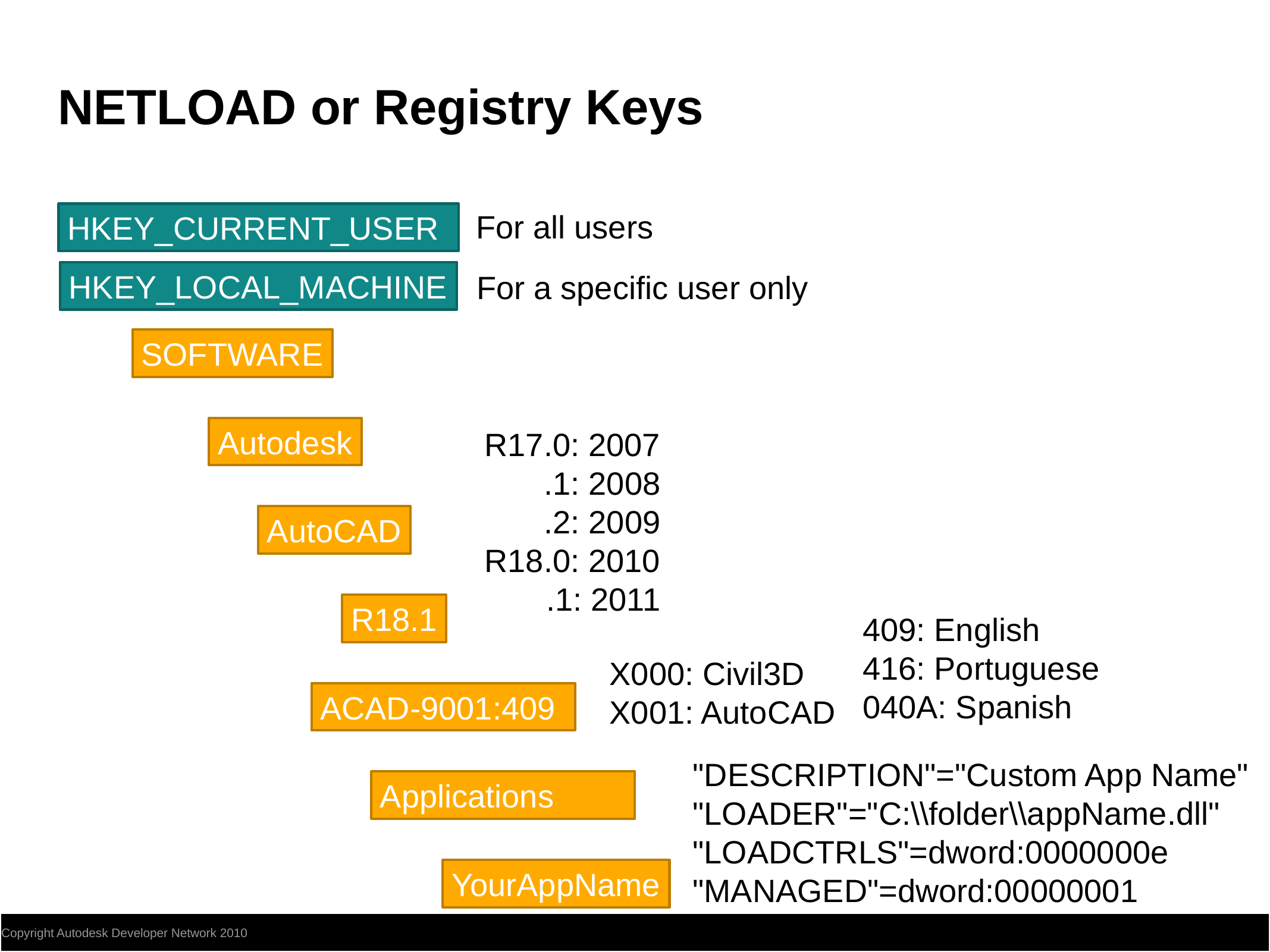

# NETLOAD or Registry Keys
For all users
HKEY_CURRENT_USER
HKEY_LOCAL_MACHINE
For a specific user only
SOFTWARE
Autodesk
R17.0: 2007
      .1: 2008
      .2: 2009
R18.0: 2010
       .1: 2011
AutoCAD
R18.1
409: English
416: Portuguese
040A: Spanish
X000: Civil3D
X001: AutoCAD
ACAD-9001:409
"DESCRIPTION"="Custom App Name"
"LOADER"="C:\\folder\\appName.dll"
"LOADCTRLS"=dword:0000000e
"MANAGED"=dword:00000001
Applications
YourAppName